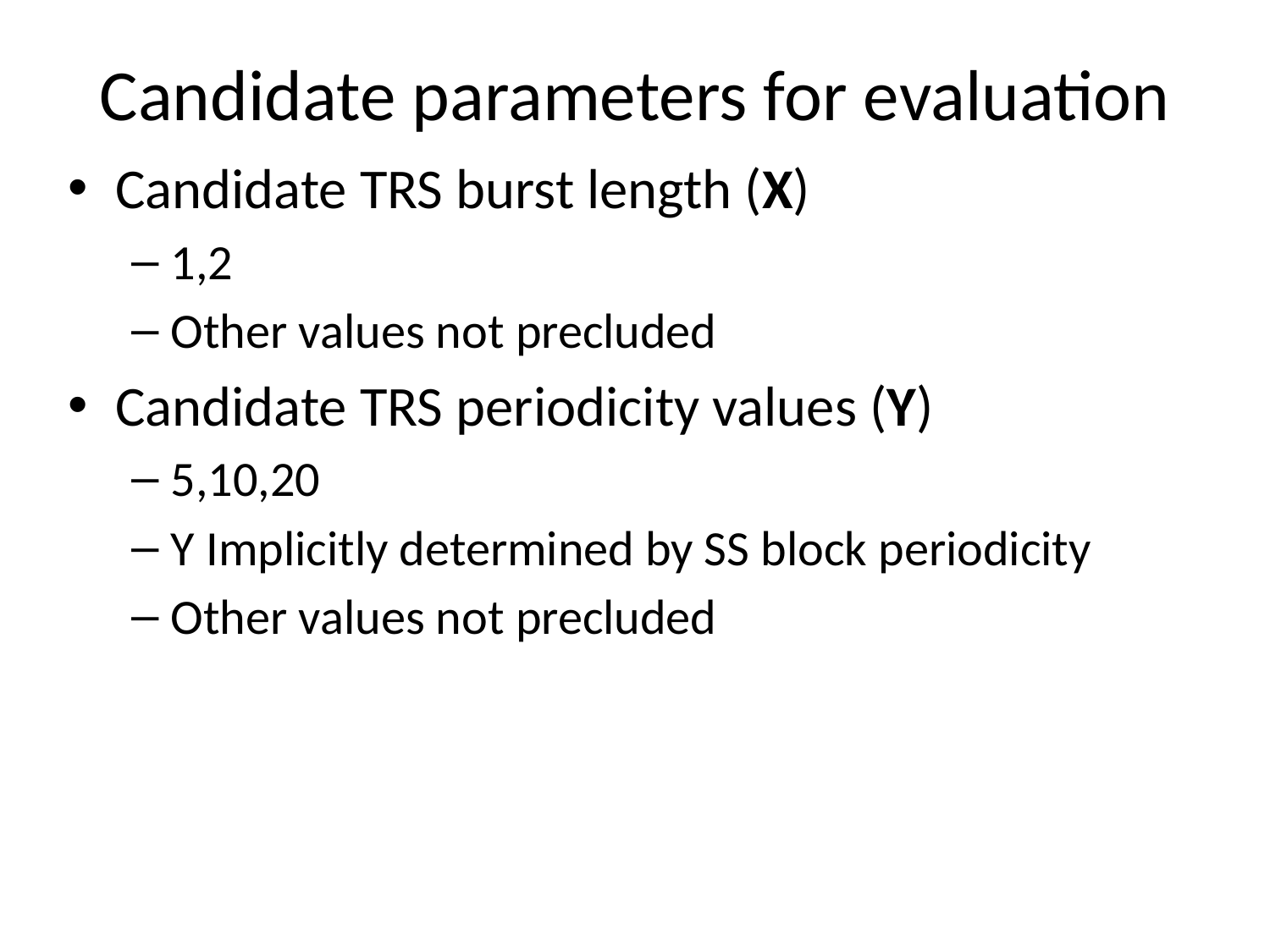

# Candidate parameters for evaluation
Candidate TRS burst length (X)
1,2
Other values not precluded
Candidate TRS periodicity values (Y)
5,10,20
Y Implicitly determined by SS block periodicity
Other values not precluded